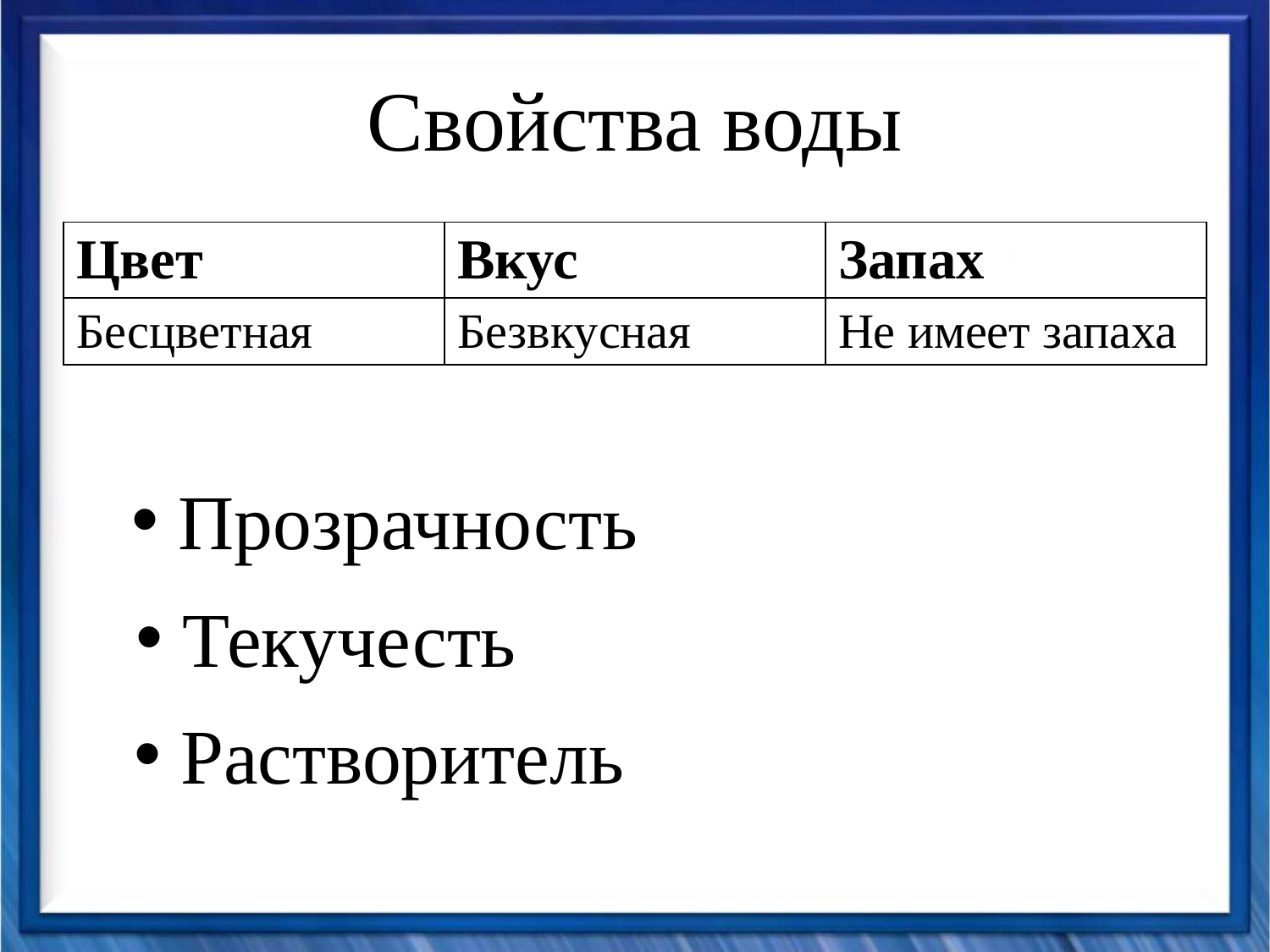

# Свойства воды
| Цвет | Вкус | Запах |
| --- | --- | --- |
| Бесцветная | Безвкусная | Не имеет запаха |
 Прозрачность
 Текучесть
 Растворитель